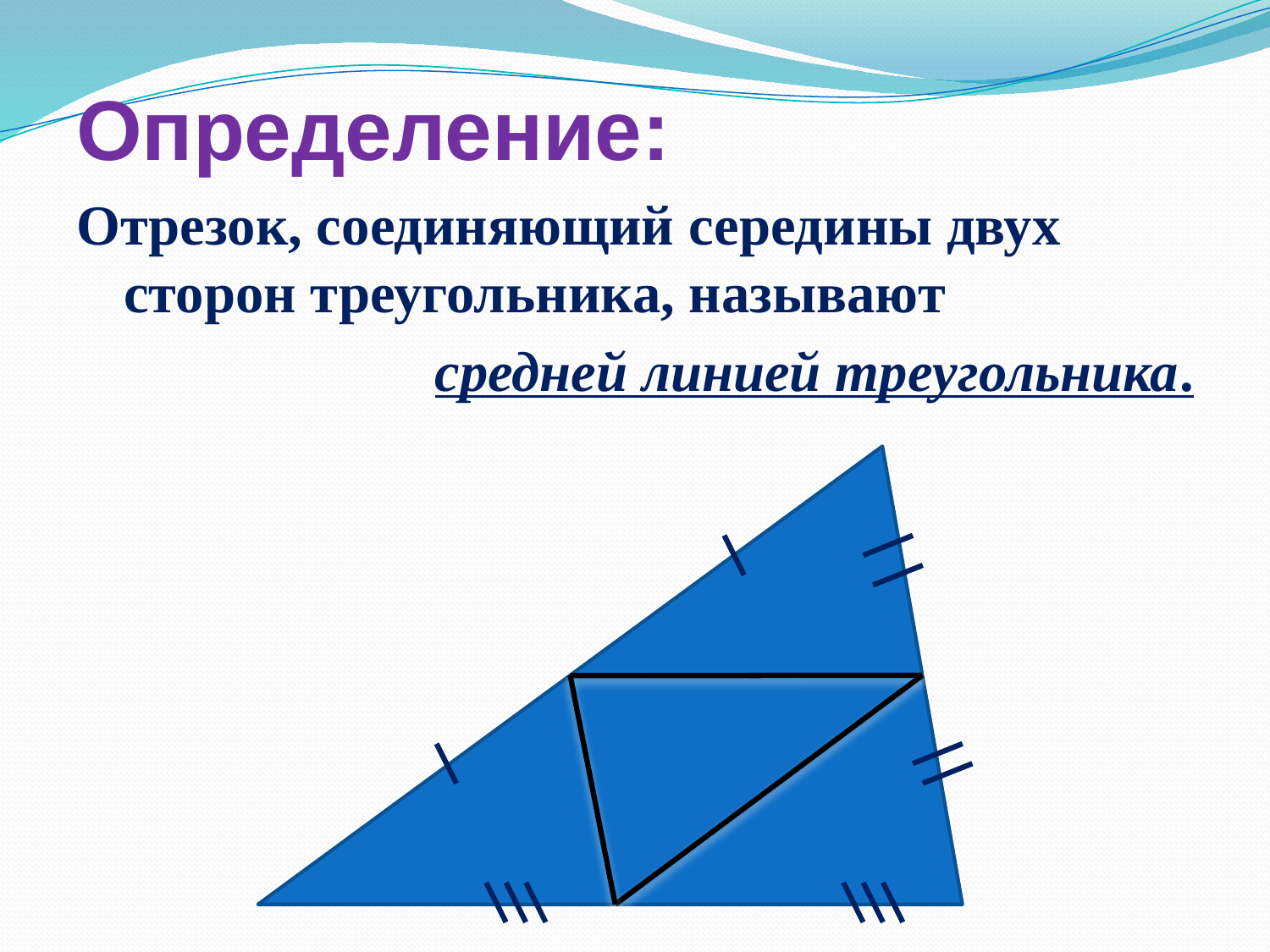

Определение:
Отрезок, соединяющий середины двух сторон треугольника, называют
  средней линией треугольника.